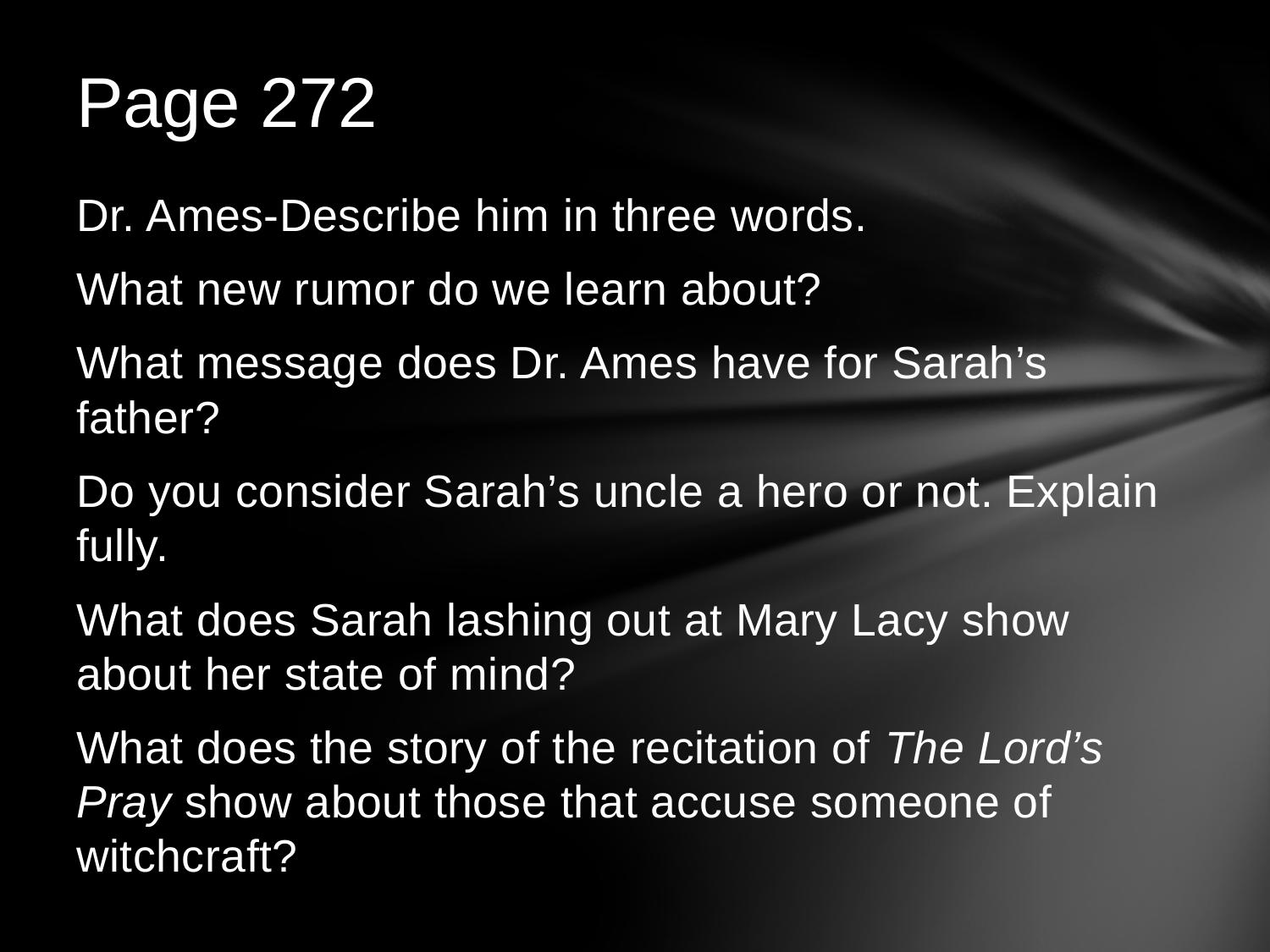

# Page 272
Dr. Ames-Describe him in three words.
What new rumor do we learn about?
What message does Dr. Ames have for Sarah’s father?
Do you consider Sarah’s uncle a hero or not. Explain fully.
What does Sarah lashing out at Mary Lacy show about her state of mind?
What does the story of the recitation of The Lord’s Pray show about those that accuse someone of witchcraft?